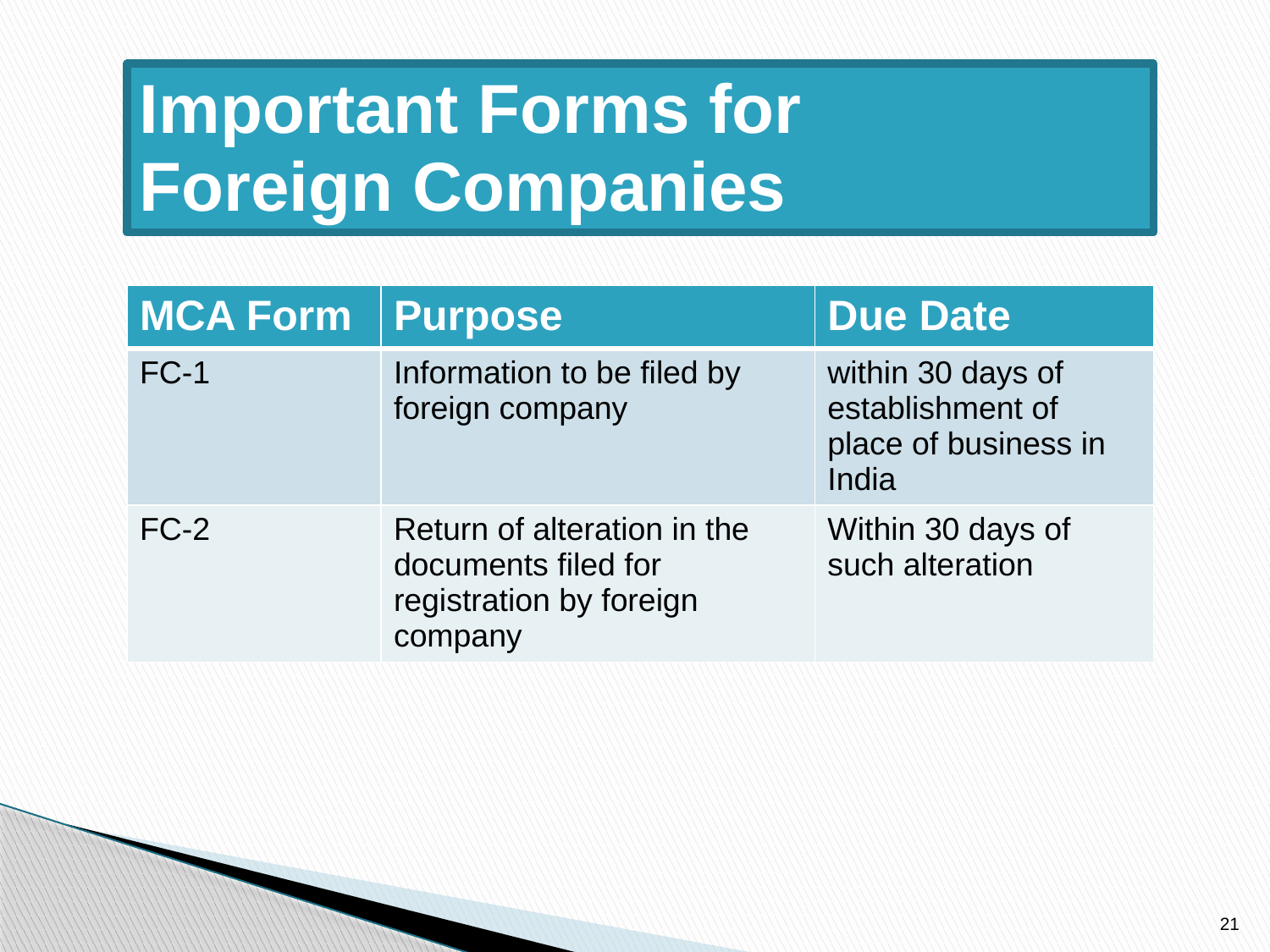

# Important Forms for Foreign Companies
| MCA Form | Purpose | Due Date |
| --- | --- | --- |
| FC-1 | Information to be filed by foreign company | within 30 days of establishment of place of business in India |
| FC-2 | Return of alteration in the documents filed for registration by foreign company | Within 30 days of such alteration |
21